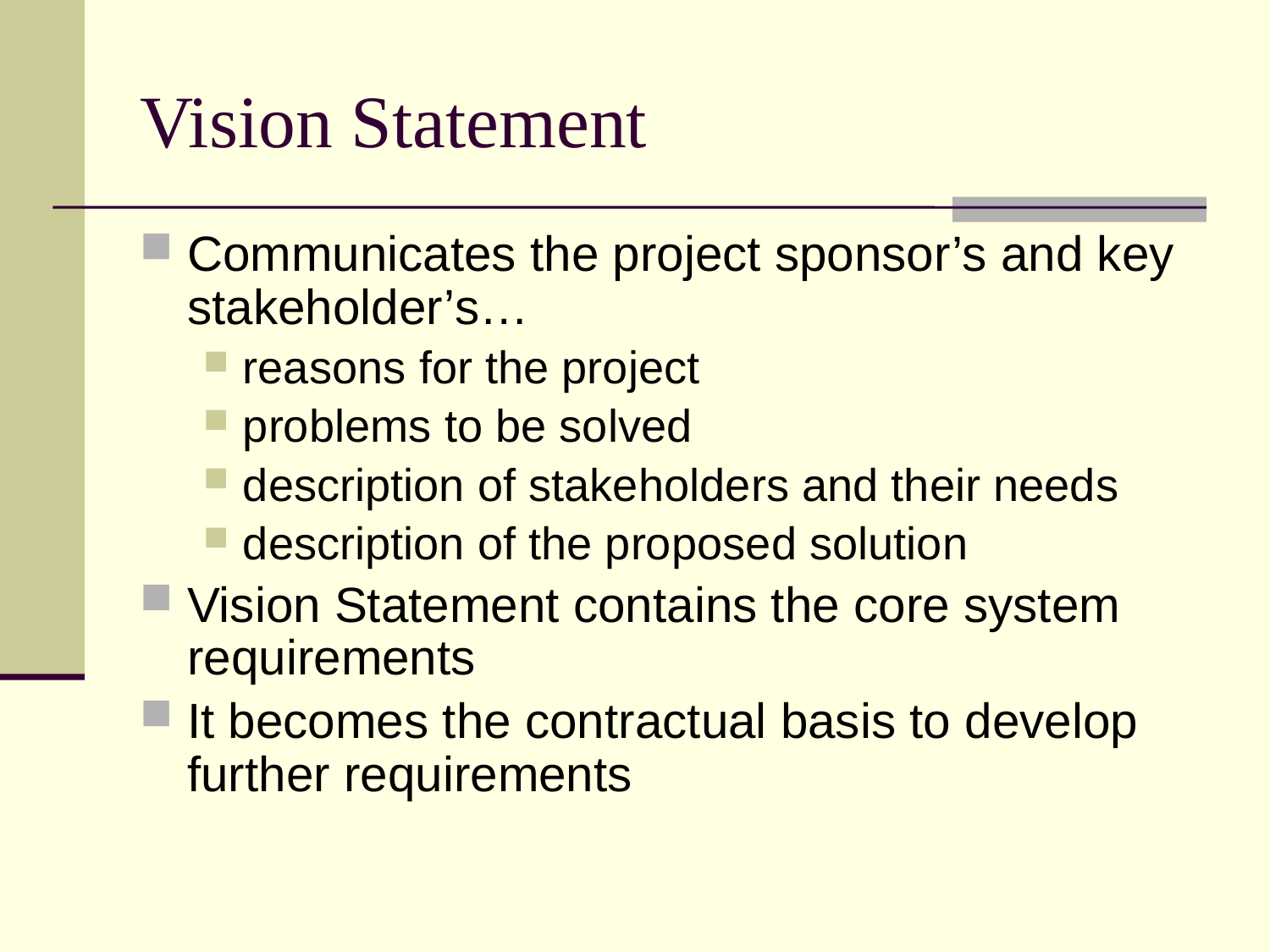

# Vision Statement
Communicates the project sponsor’s and key stakeholder’s…
reasons for the project
problems to be solved
description of stakeholders and their needs
description of the proposed solution
Vision Statement contains the core system requirements
It becomes the contractual basis to develop further requirements